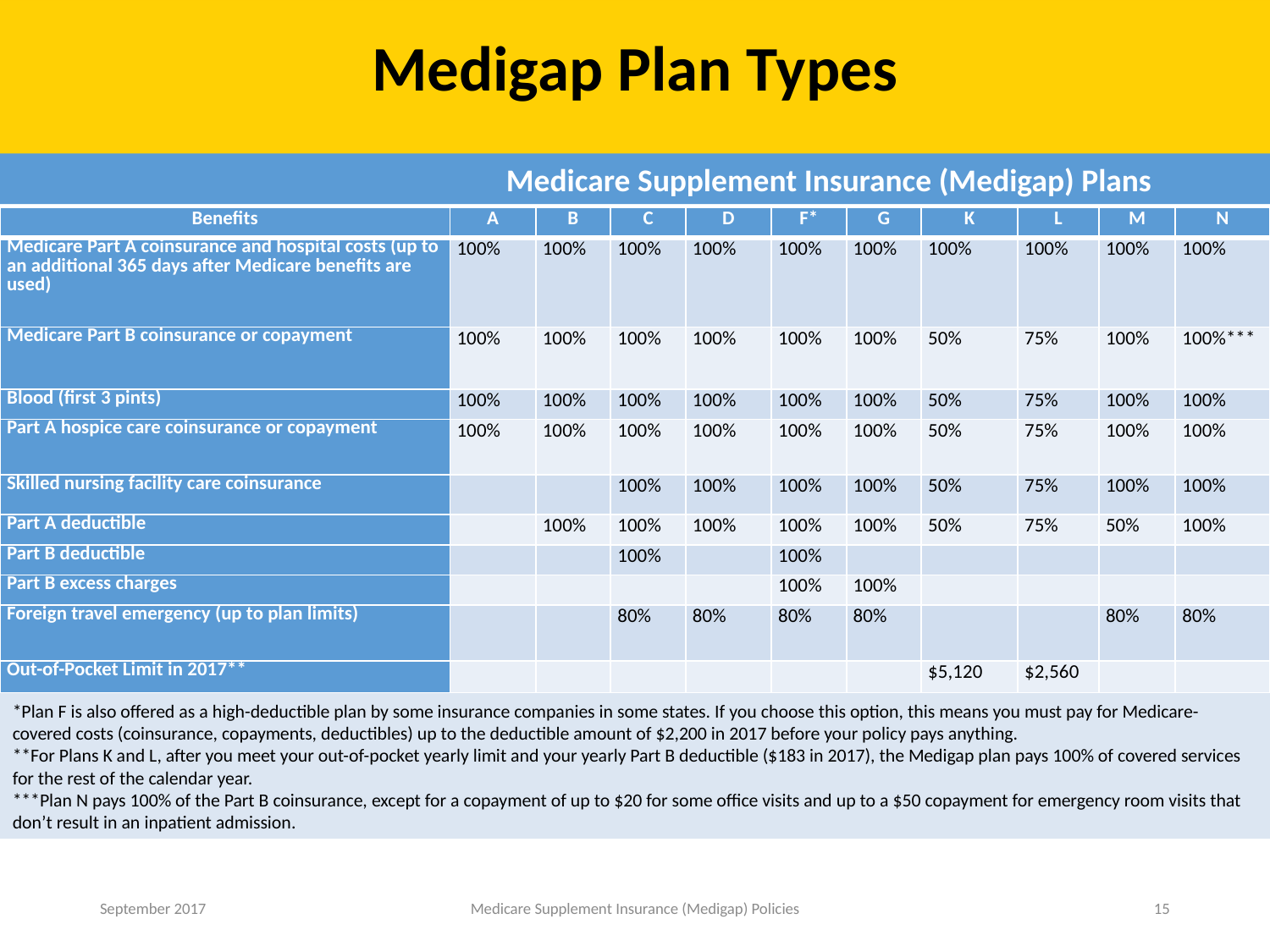

# Medigap Plan Types
                                                      Medicare Supplement Insurance (Medigap) Plans
| Benefits | A | B | C | D | F\* | G | K | L | M | N |
| --- | --- | --- | --- | --- | --- | --- | --- | --- | --- | --- |
| Medicare Part A coinsurance and hospital costs (up to an additional 365 days after Medicare benefits are used) | 100% | 100% | 100% | 100% | 100% | 100% | 100% | 100% | 100% | 100% |
| Medicare Part B coinsurance or copayment | 100% | 100% | 100% | 100% | 100% | 100% | 50% | 75% | 100% | 100%\*\*\* |
| Blood (first 3 pints) | 100% | 100% | 100% | 100% | 100% | 100% | 50% | 75% | 100% | 100% |
| Part A hospice care coinsurance or copayment | 100% | 100% | 100% | 100% | 100% | 100% | 50% | 75% | 100% | 100% |
| Skilled nursing facility care coinsurance |  |  | 100% | 100% | 100% | 100% | 50% | 75% | 100% | 100% |
| Part A deductible |  | 100% | 100% | 100% | 100% | 100% | 50% | 75% | 50% | 100% |
| Part B deductible |  |  | 100% |  | 100% |  |  |  |  |  |
| Part B excess charges |  |  |  |  | 100% | 100% |  |  |  |  |
| Foreign travel emergency (up to plan limits) |  |  | 80% | 80% | 80% | 80% |  |  | 80% | 80% |
| Out-of-Pocket Limit in 2017\*\* |  |  |  |  |  |  | $5,120 | $2,560 |  |  |
*Plan F is also offered as a high-deductible plan by some insurance companies in some states. If you choose this option, this means you must pay for Medicare-covered costs (coinsurance, copayments, deductibles) up to the deductible amount of $2,200 in 2017 before your policy pays anything.
**For Plans K and L, after you meet your out-of-pocket yearly limit and your yearly Part B deductible ($183 in 2017), the Medigap plan pays 100% of covered services for the rest of the calendar year.
***Plan N pays 100% of the Part B coinsurance, except for a copayment of up to $20 for some office visits and up to a $50 copayment for emergency room visits that don’t result in an inpatient admission.
September 2017
Medicare Supplement Insurance (Medigap) Policies
15